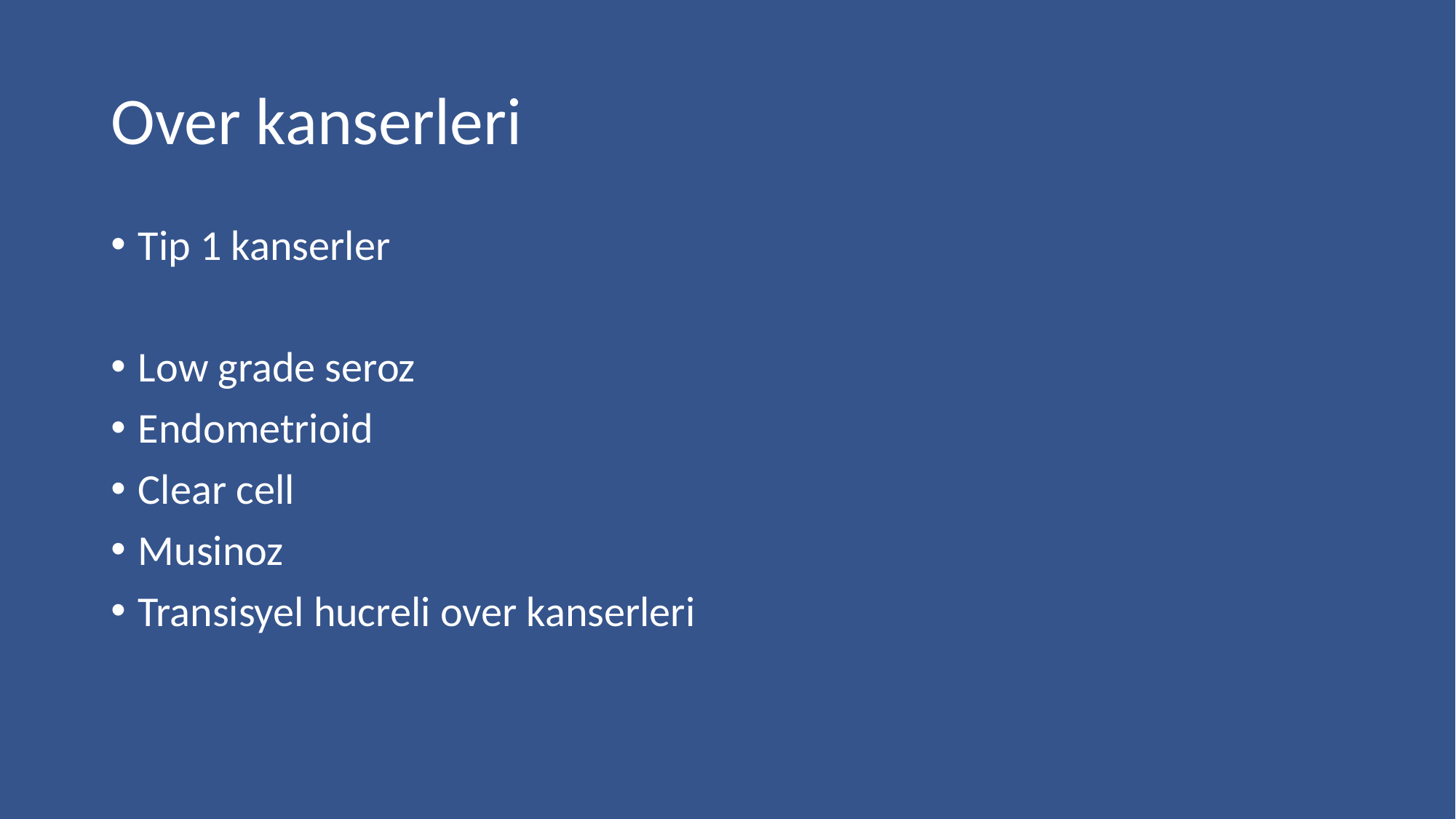

# Over kanserleri
Tip 1 kanserler

Low grade seroz
Endometrioid
Clear cell
Musinoz
Transisyel hucreli over kanserleri